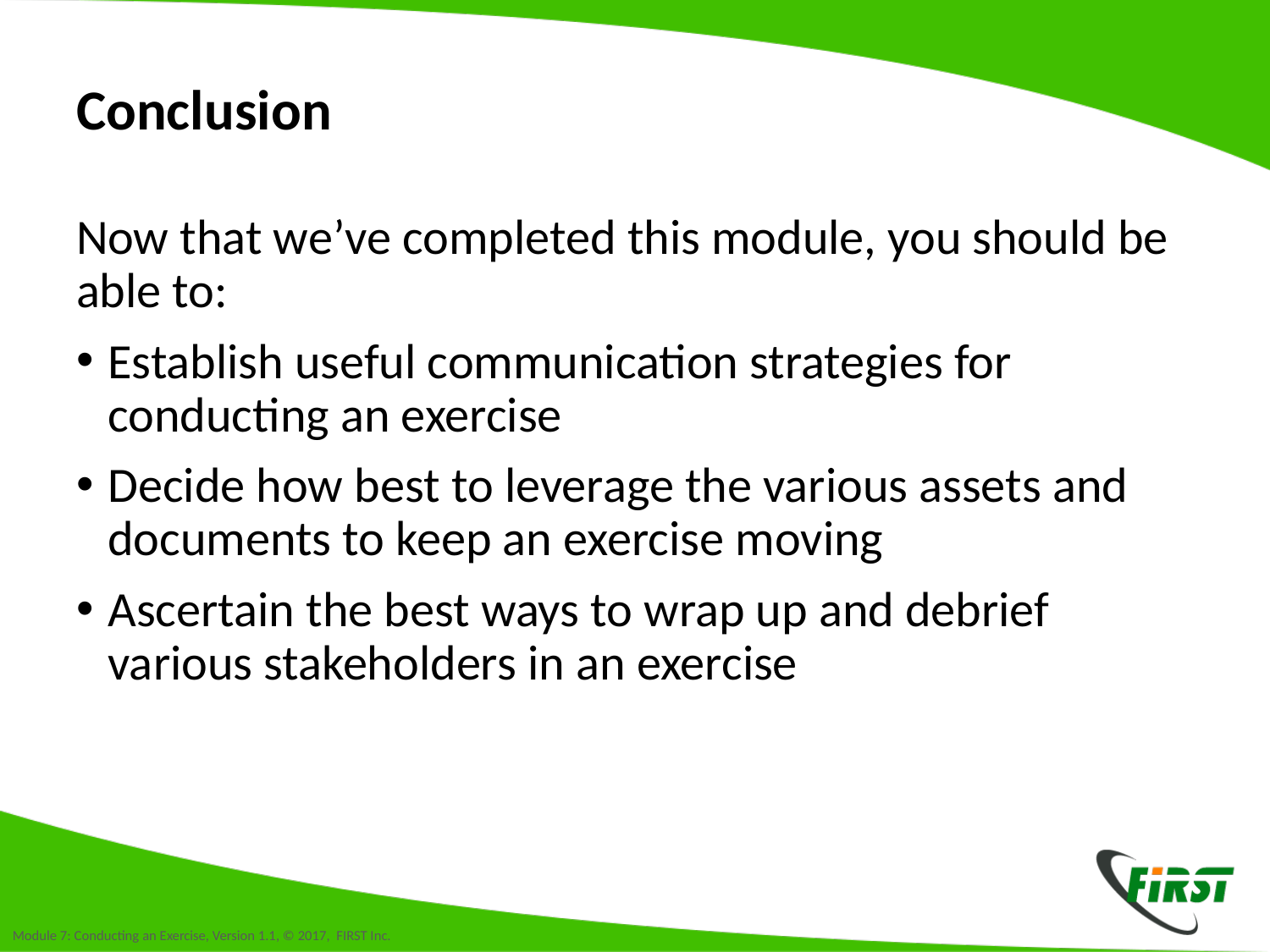

# Conclusion
Now that we’ve completed this module, you should be able to:
Establish useful communication strategies for conducting an exercise
Decide how best to leverage the various assets and documents to keep an exercise moving
Ascertain the best ways to wrap up and debrief various stakeholders in an exercise